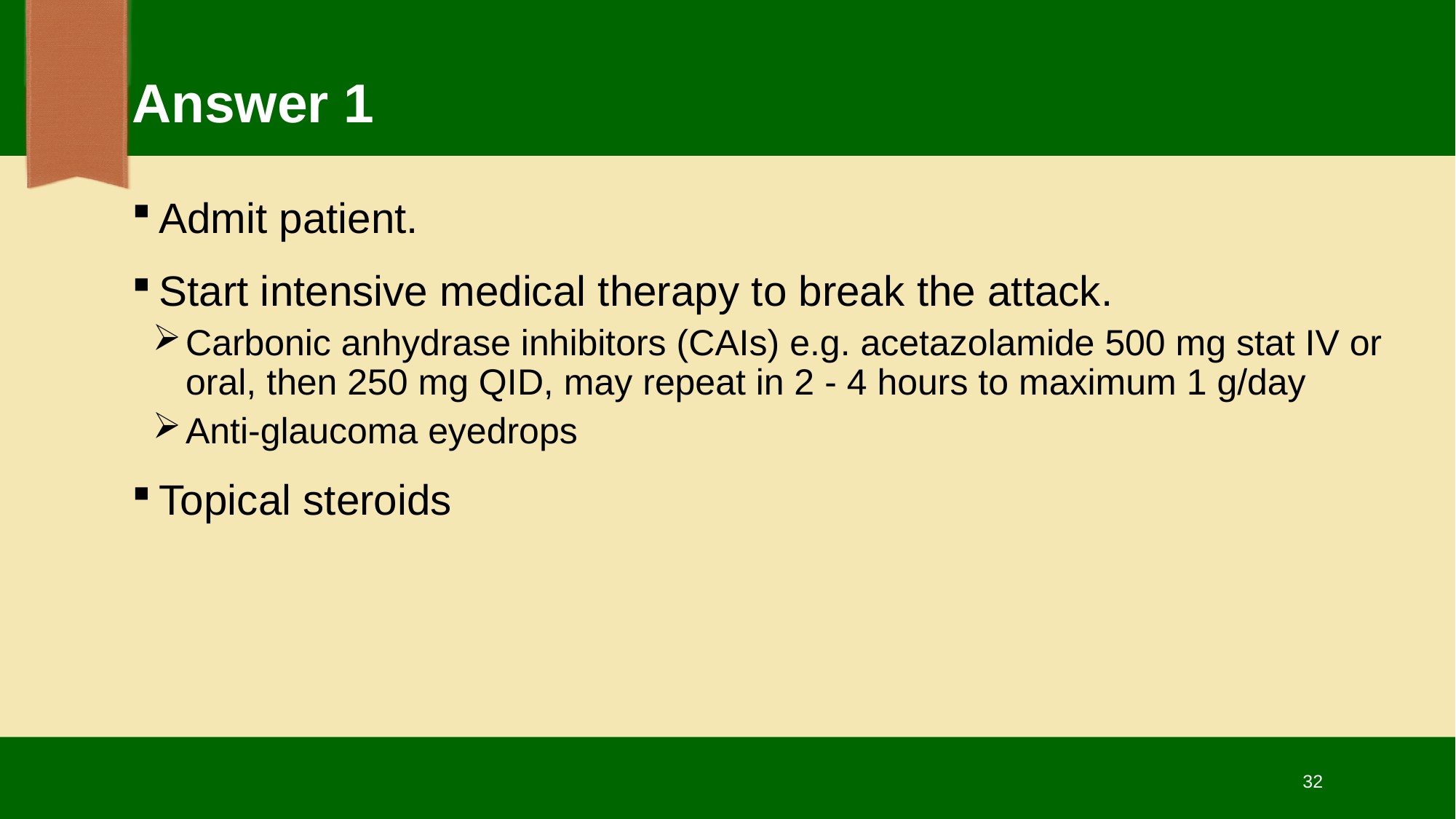

# Answer 1
Admit patient.
Start intensive medical therapy to break the attack.
Carbonic anhydrase inhibitors (CAIs) e.g. acetazolamide 500 mg stat IV or oral, then 250 mg QID, may repeat in 2 - 4 hours to maximum 1 g/day
Anti-glaucoma eyedrops
Topical steroids

32